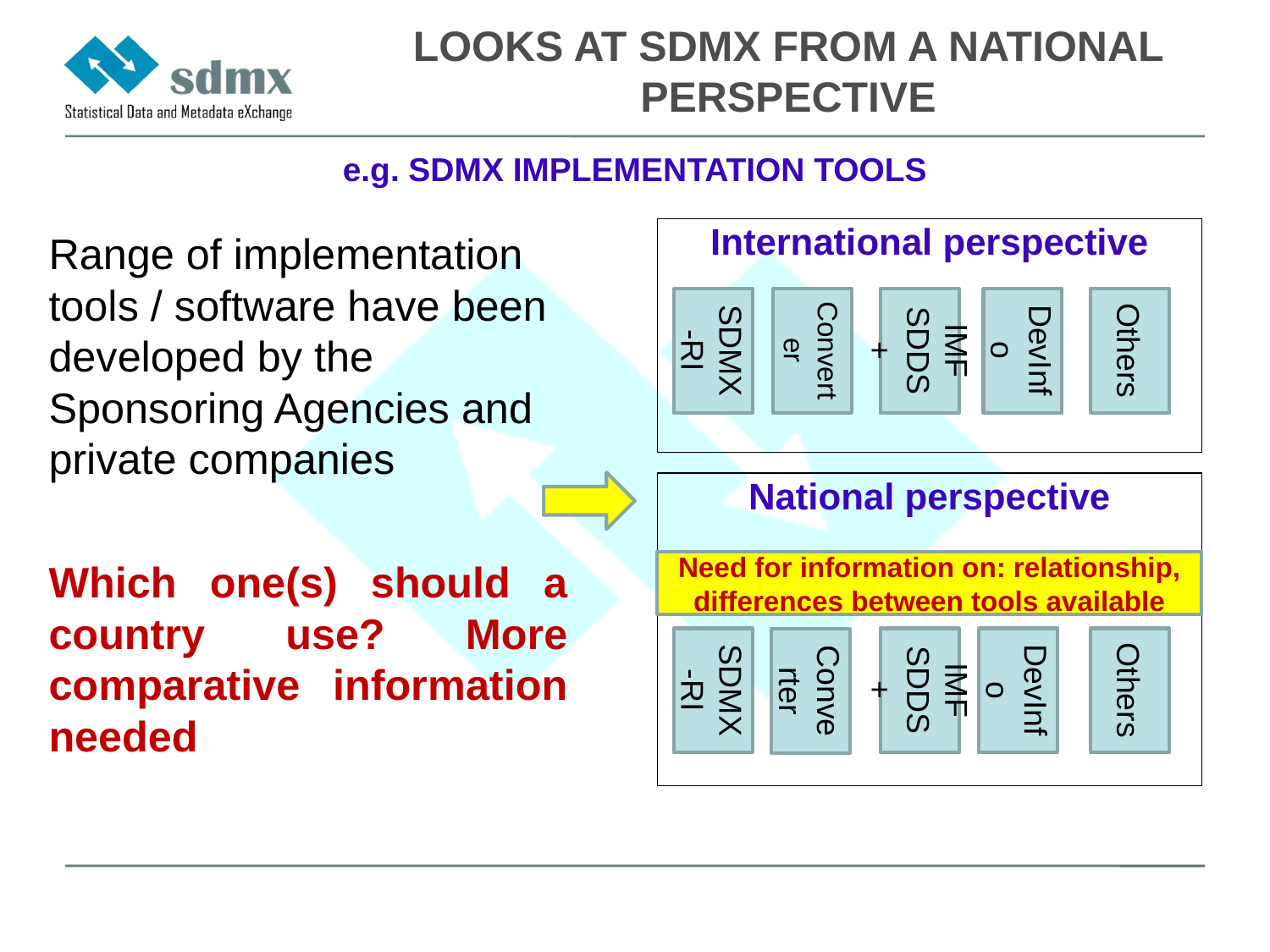

LOOKS AT SDMX FROM A NATIONAL PERSPECTIVE
# e.g. SDMX IMPLEMENTATION TOOLS
International perspective
Range of implementation tools / software have been developed by the Sponsoring Agencies and private companies

Which one(s) should a country use? More comparative information needed
SDMX-RI
Converter
IMF SDDS+
DevInfo
Others

National perspective
Need for information on: relationship, differences between tools available
IMF SDDS+
DevInfo
Others
SDMX-RI
Converter